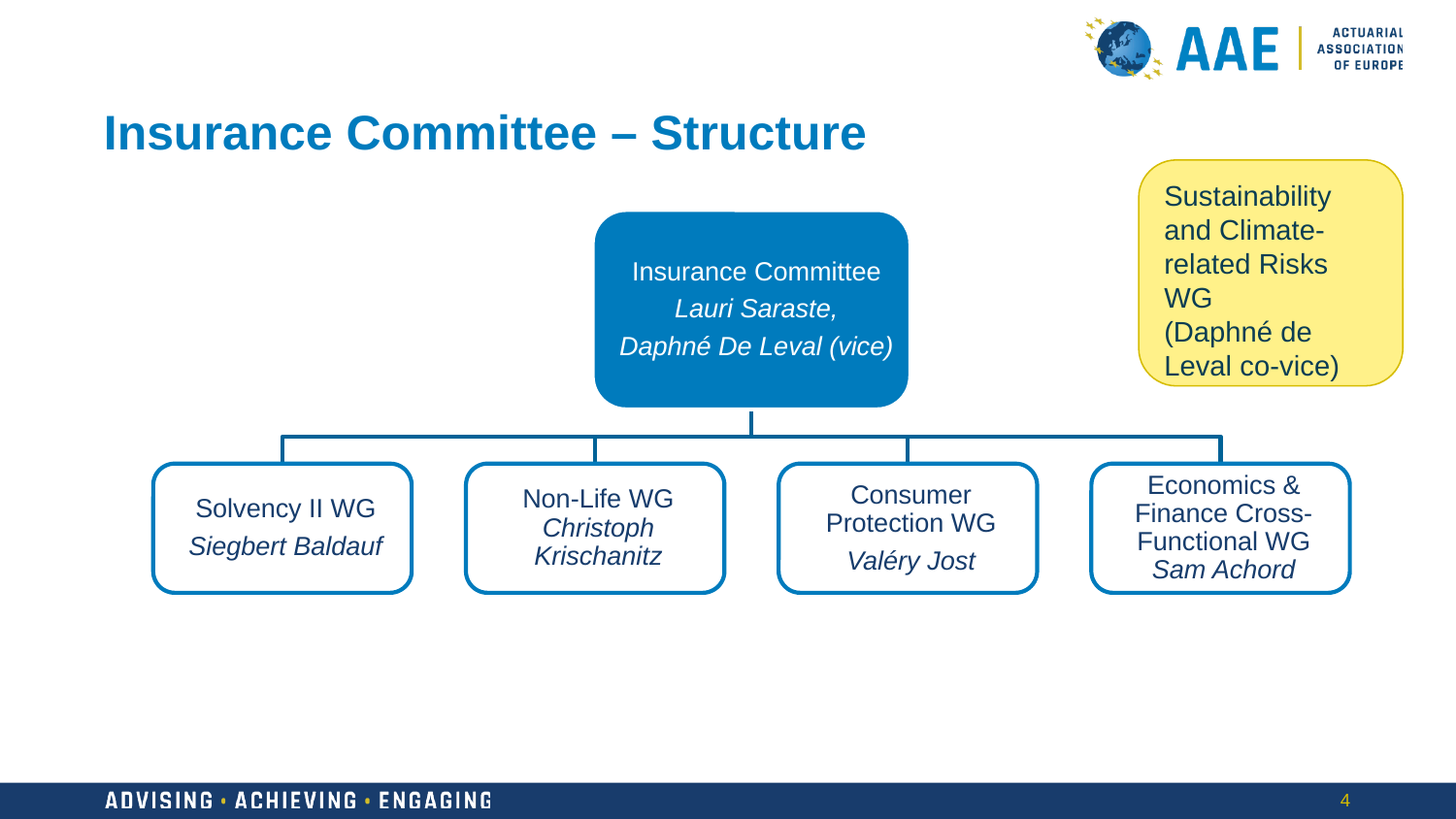

# Insurance Committee – Structure
Insurance Committee
Lauri Saraste,
Daphné De Leval (vice)
Solvency II WG
Siegbert Baldauf
Non-Life WG
Christoph Krischanitz
Consumer Protection WG
Valéry Jost
Economics & Finance Cross-Functional WG
Sam Achord
Sustainability and Climate-related Risks WG
(Daphné de Leval co-vice)

4